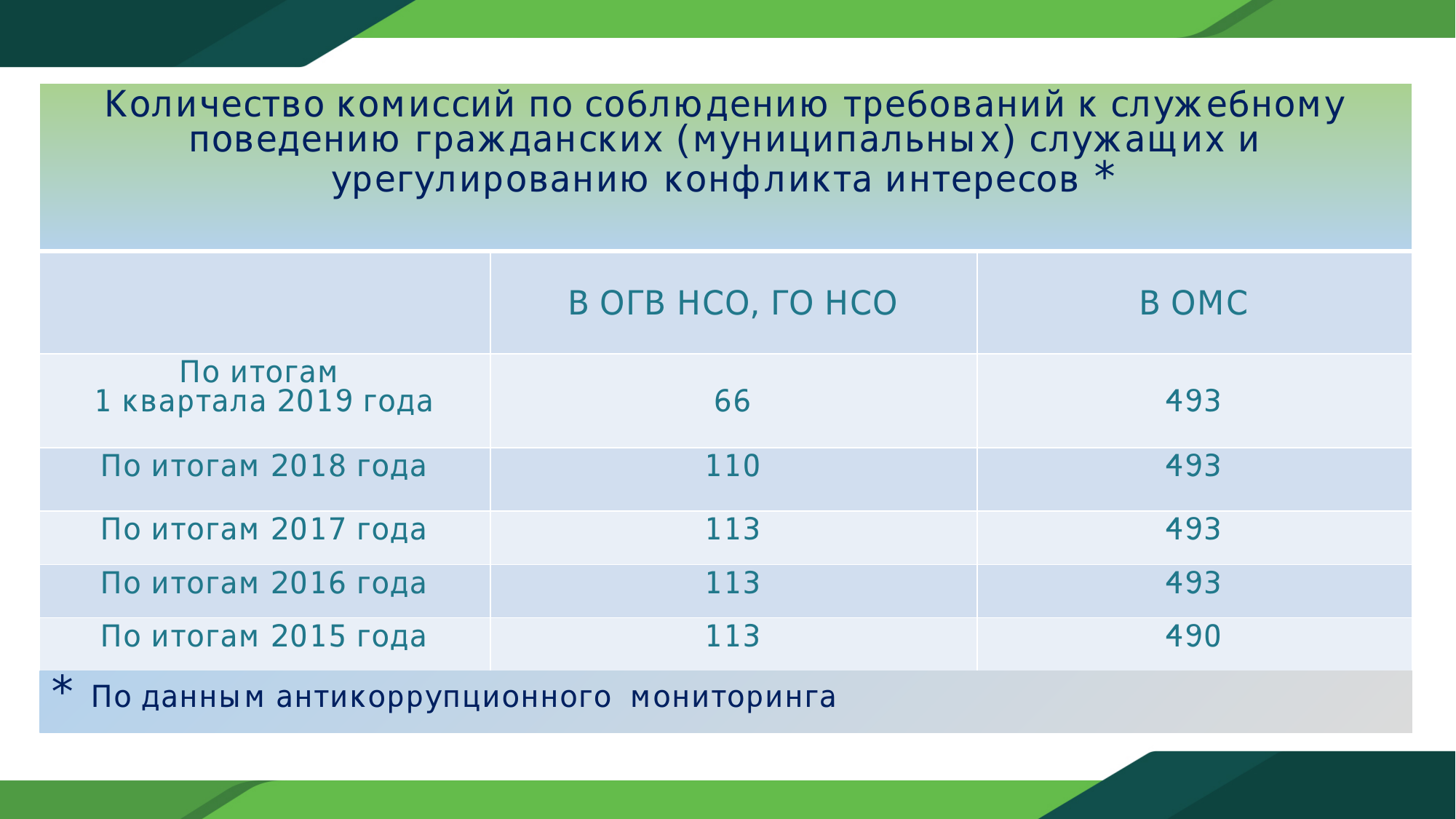

| Количество комиссий по соблюдению требований к служебному поведению гражданских (муниципальных) служащих и урегулированию конфликта интересов \* |  |  |
| --- | --- | --- |
|  | В ОГВ НСО, ГО НСО | В ОМС |
| По итогам 1 квартала 2019 года | 66 | 493 |
| По итогам 2018 года | 110 | 493 |
| По итогам 2017 года | 113 | 493 |
| По итогам 2016 года | 113 | 493 |
| По итогам 2015 года | 113 | 490 |
#
* По данным антикоррупционного  мониторинга